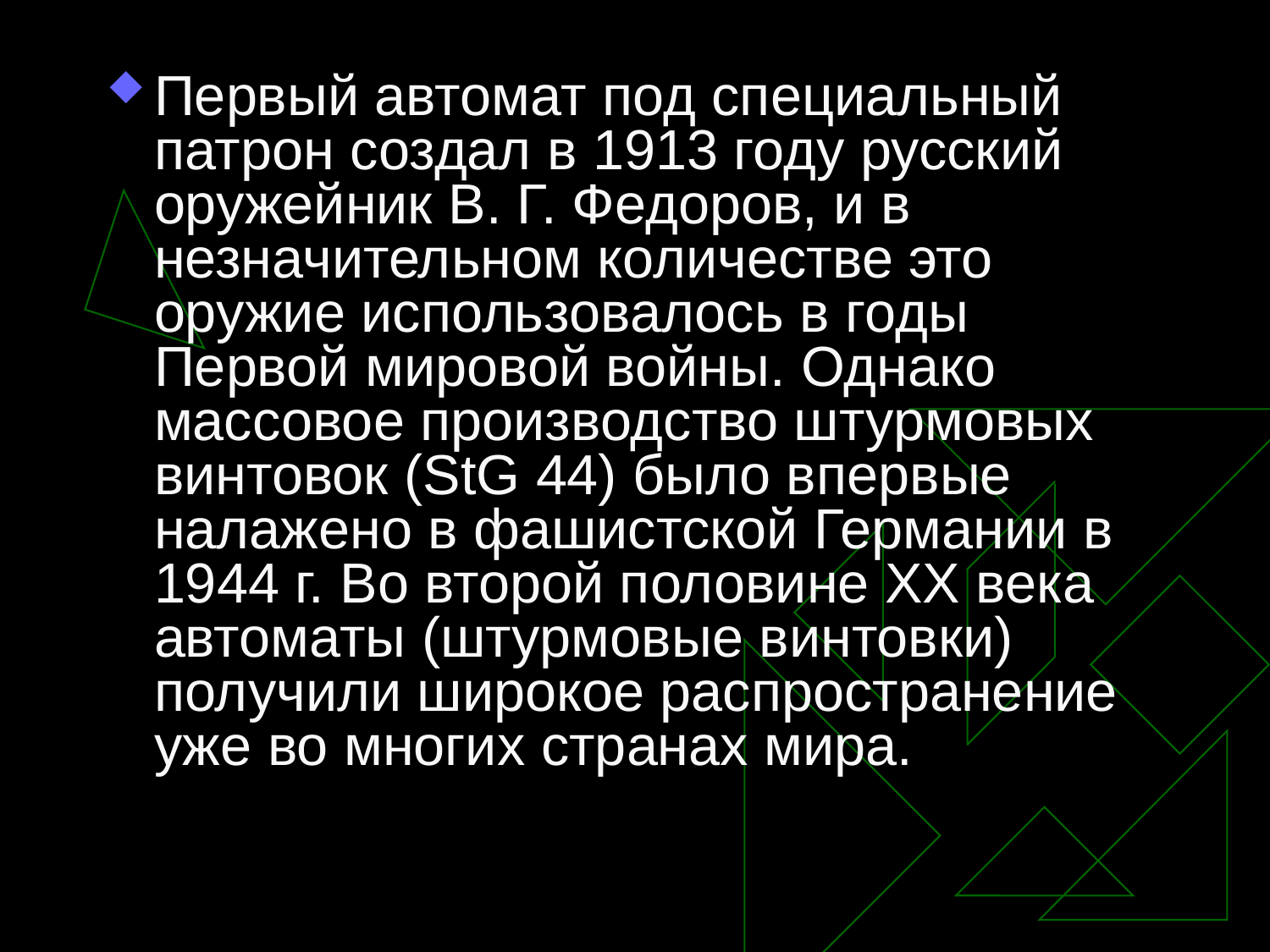

Первый автомат под специальный патрон создал в 1913 году русский оружейник В. Г. Федоров, и в незначительном количестве это оружие использовалось в годы Первой мировой войны. Однако массовое производство штурмовых винтовок (StG 44) было впервые налажено в фашистской Германии в 1944 г. Во второй половине XX века автоматы (штурмовые винтовки) получили широкое распространение уже во многих странах мира.